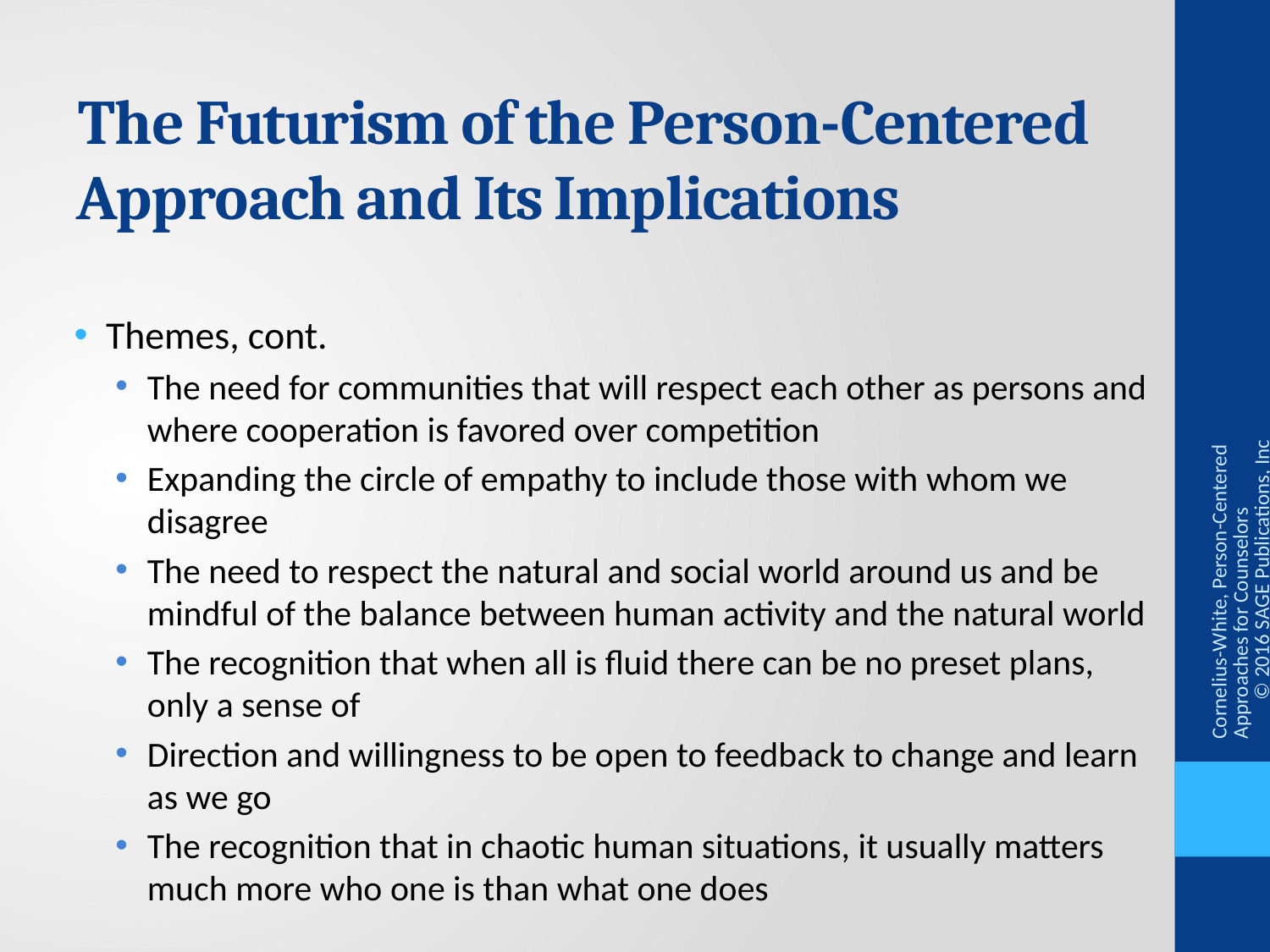

# The Futurism of the Person-Centered Approach and Its Implications
Themes, cont.
The need for communities that will respect each other as persons and where cooperation is favored over competition
Expanding the circle of empathy to include those with whom we disagree
The need to respect the natural and social world around us and be mindful of the balance between human activity and the natural world
The recognition that when all is fluid there can be no preset plans, only a sense of
Direction and willingness to be open to feedback to change and learn as we go
The recognition that in chaotic human situations, it usually matters much more who one is than what one does

Cornelius-White, Person-Centered Approaches for Counselors                      © 2016 SAGE Publications, Inc.